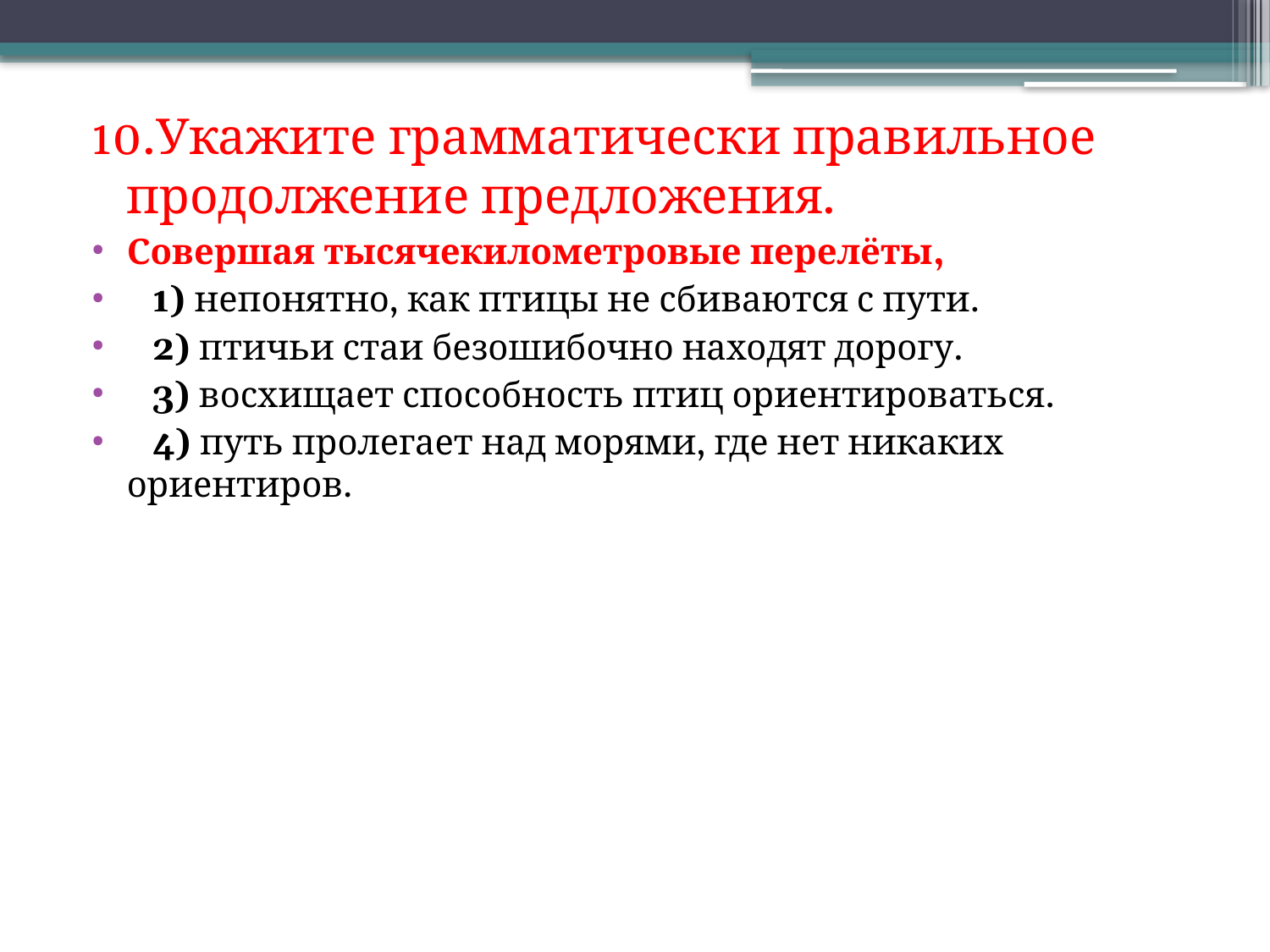

10.Укажите грамматически правильное продолжение предложения.
Совершая тысячекилометровые перелёты,
   1) непонятно, как птицы не сбиваются с пути.
   2) птичьи стаи безошибочно находят дорогу.
   3) восхищает способность птиц ориентироваться.
   4) путь пролегает над морями, где нет никаких ориентиров.